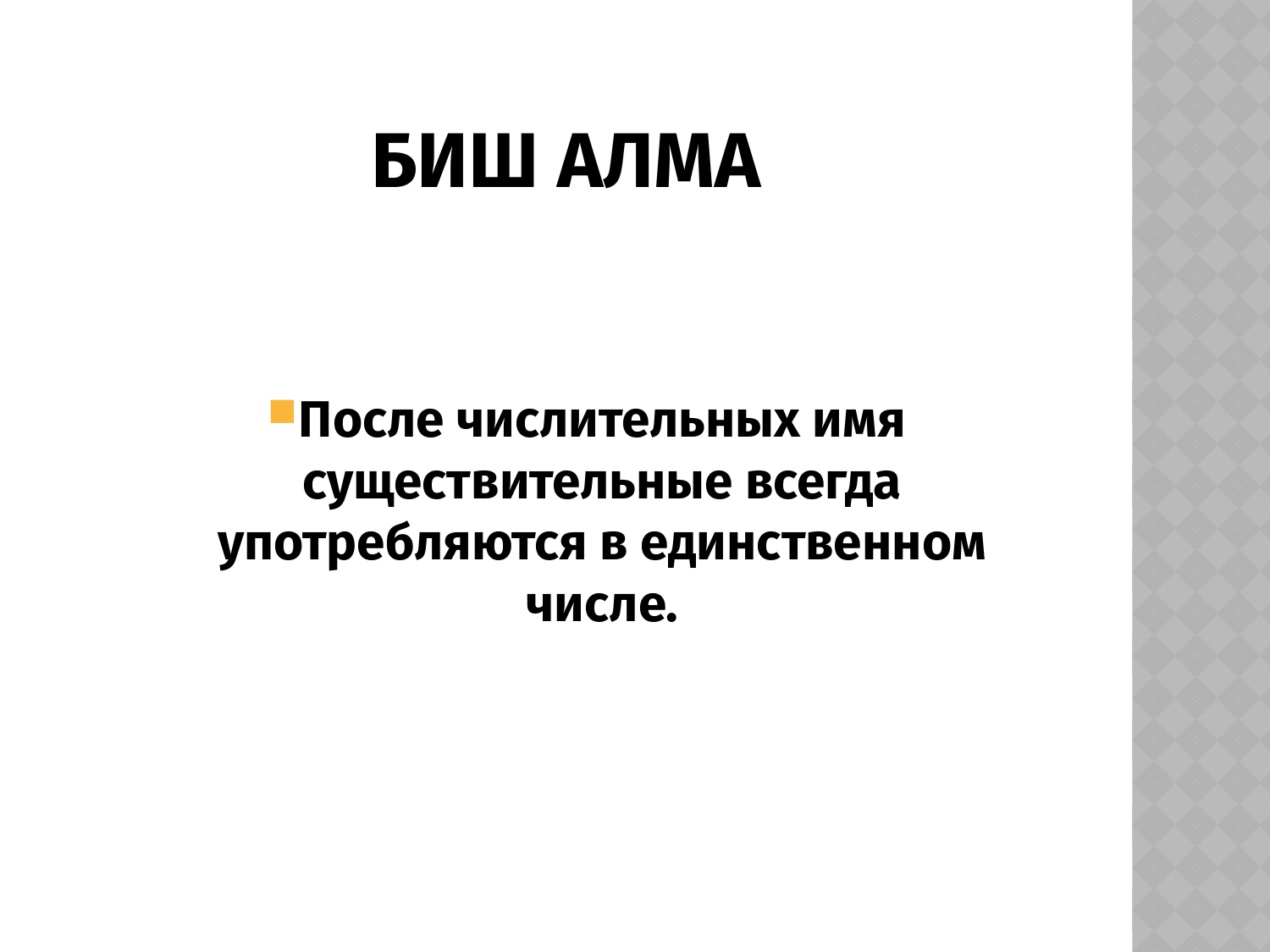

# Биш алма

После числительных имя существительные всегда употребляются в единственном числе.